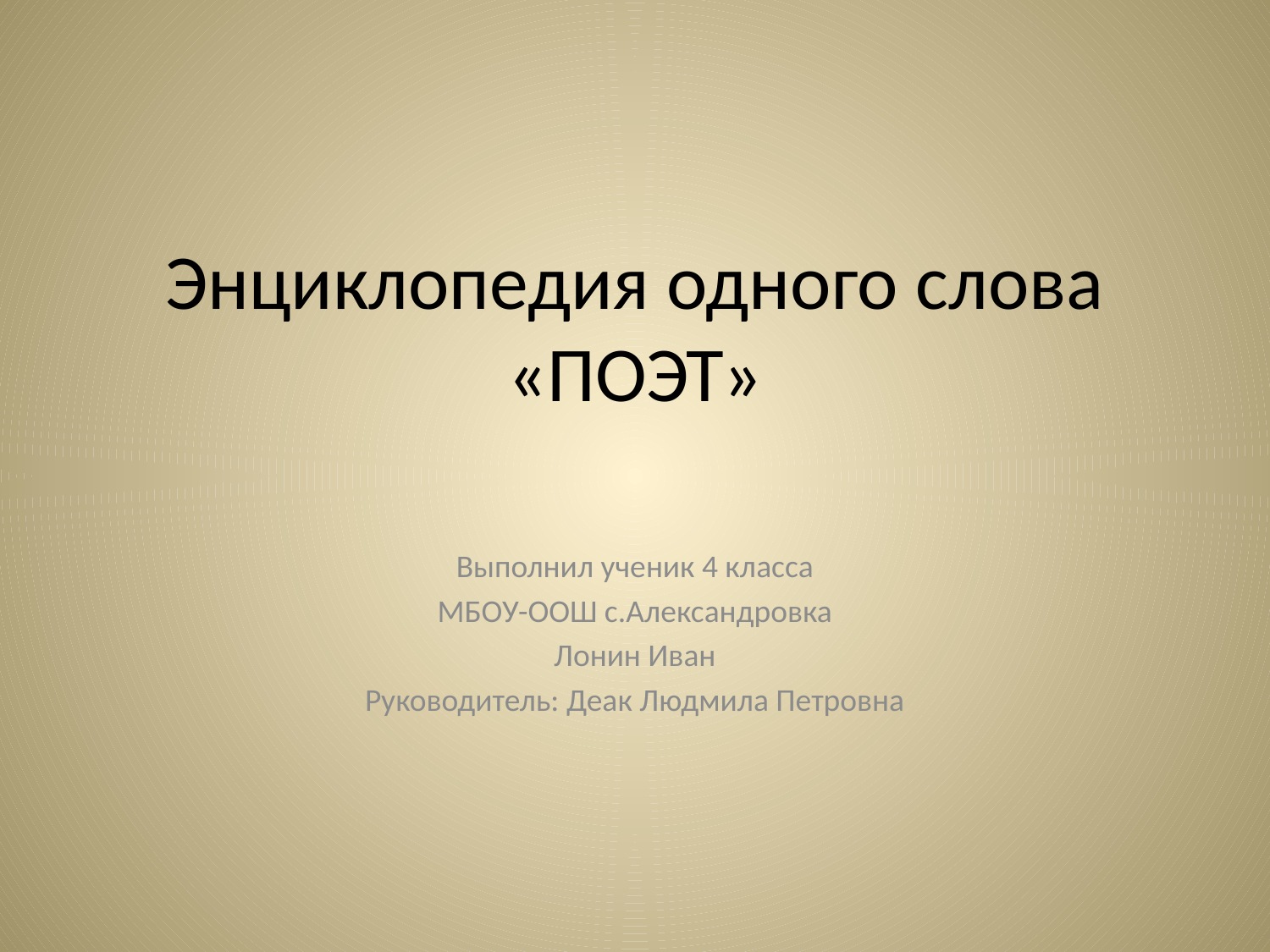

# Энциклопедия одного слова «ПОЭТ»
Выполнил ученик 4 класса
МБОУ-ООШ с.Александровка
Лонин Иван
Руководитель: Деак Людмила Петровна